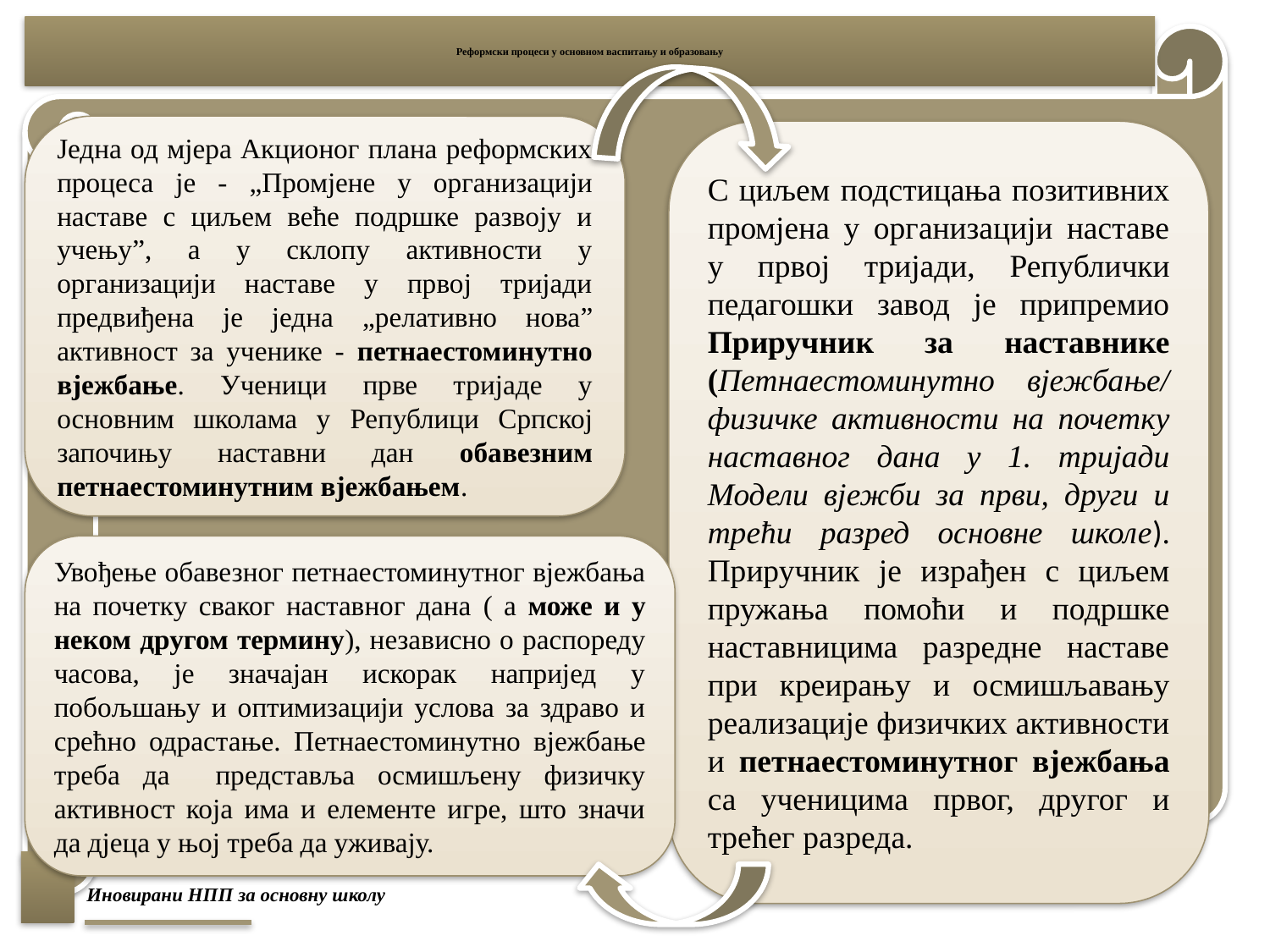

# Реформски процеси у основном васпитању и образовању

Једна од мјера Акционог плана реформских процеса је - „Промјене у организацији наставе с циљем веће подршке развоју и учењу”, а у склопу активности у организацији наставе у првој тријади предвиђена је једна „релативно нова” активност за ученике - петнаестоминутно вјежбање. Ученици прве тријаде у основним школама у Републици Српској започињу наставни дан обавезним петнаестоминутним вјежбањем.

С циљем подстицања позитивних промјена у организацији наставе у првој тријади, Републички педагошки завод је припремио Приручник за наставнике (Петнаестоминутно вјежбање/ физичке активности на почетку наставног дана у 1. тријади Модели вјежби за први, други и трећи разред основне школе). Приручник је израђен с циљем пружања помоћи и подршке наставницима разредне наставе при креирању и осмишљавању реализације физичких активности и петнаестоминутног вјежбања са ученицима првог, другог и трећег разреда.
Увођење обавезног петнаестоминутног вјежбања на почетку сваког наставног дана ( а може и у неком другом термину), независно о распореду часова, је значајан искорак напријед у побољшању и оптимизацији услова за здраво и срећно одрастање. Петнаестоминутно вјежбање треба да  представља осмишљену физичку активност која има и елементе игре, што значи да дјеца у њој треба да уживају.

Иновирани НПП за основну школу